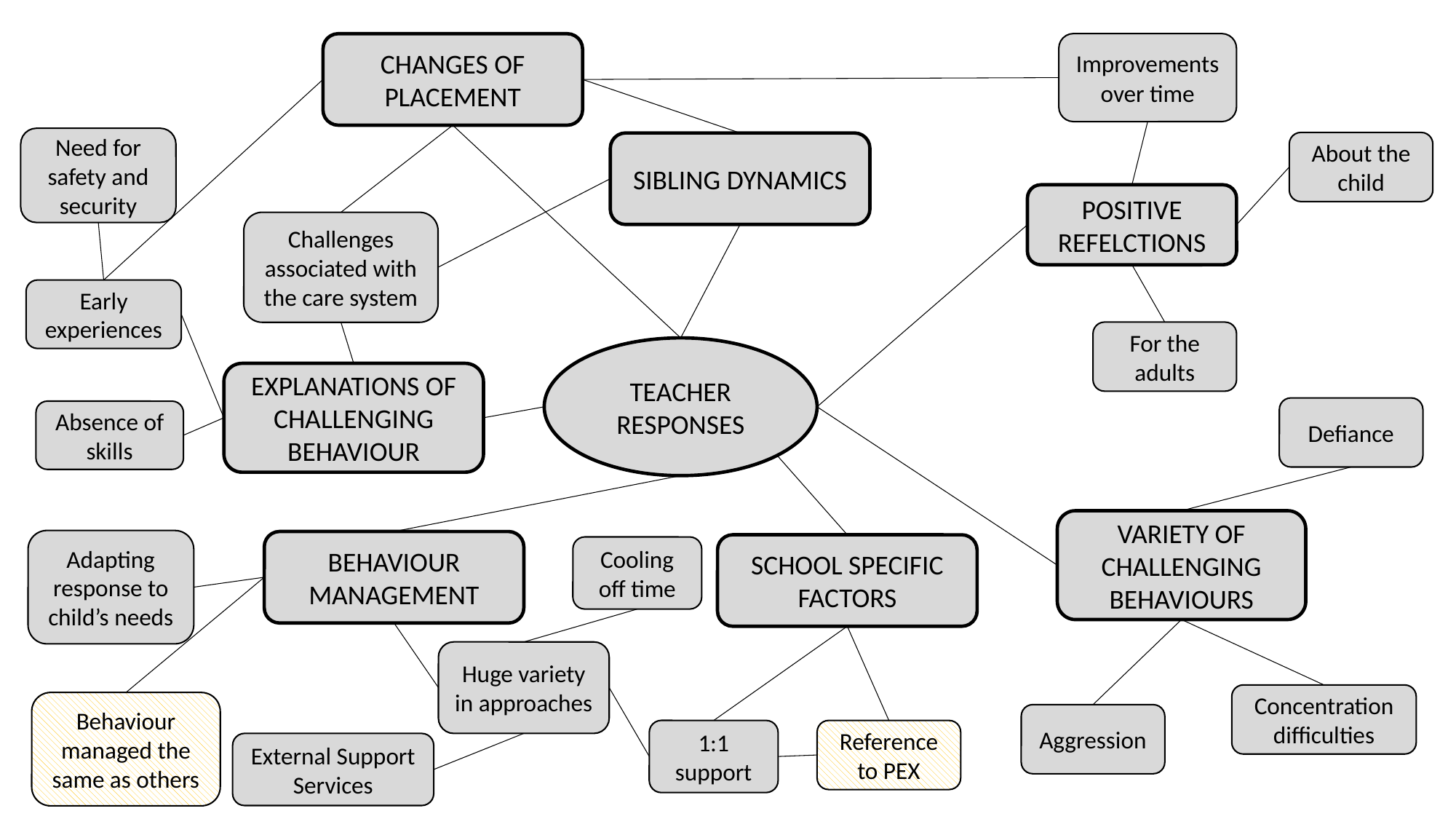

Improvements over time
CHANGES OF PLACEMENT
Need for safety and security
About the child
SIBLING DYNAMICS
POSITIVE REFELCTIONS
Challenges associated with the care system
Early experiences
For the adults
TEACHER RESPONSES
EXPLANATIONS OF CHALLENGING BEHAVIOUR
Defiance
Absence of skills
VARIETY OF CHALLENGING BEHAVIOURS
Adapting response to child’s needs
BEHAVIOUR MANAGEMENT
SCHOOL SPECIFIC FACTORS
Cooling off time
Huge variety in approaches
Concentration difficulties
Behaviour managed the same as others
Aggression
1:1 support
Reference to PEX
External Support Services